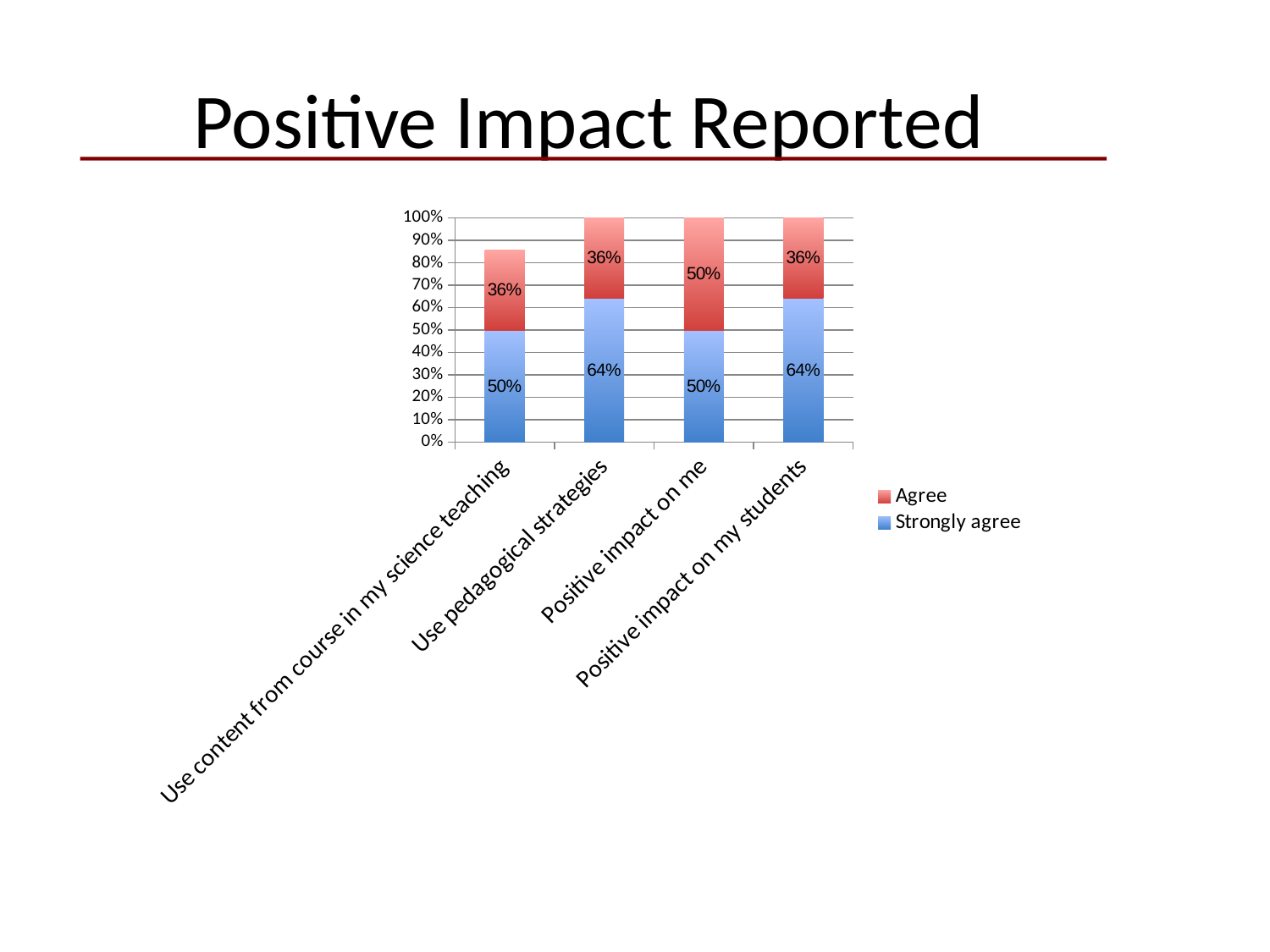

Positive Impact Reported

### Chart

| Category | Strongly agree | Agree |
|---|---|---|
| Use content from course in my science teaching | 0.5 | 0.357142857142857 |
| Use pedagogical strategies | 0.642857142857143 | 0.357142857142857 |
| Positive impact on me | 0.5 | 0.5 |
| Positive impact on my students | 0.642857142857143 | 0.357142857142857 |